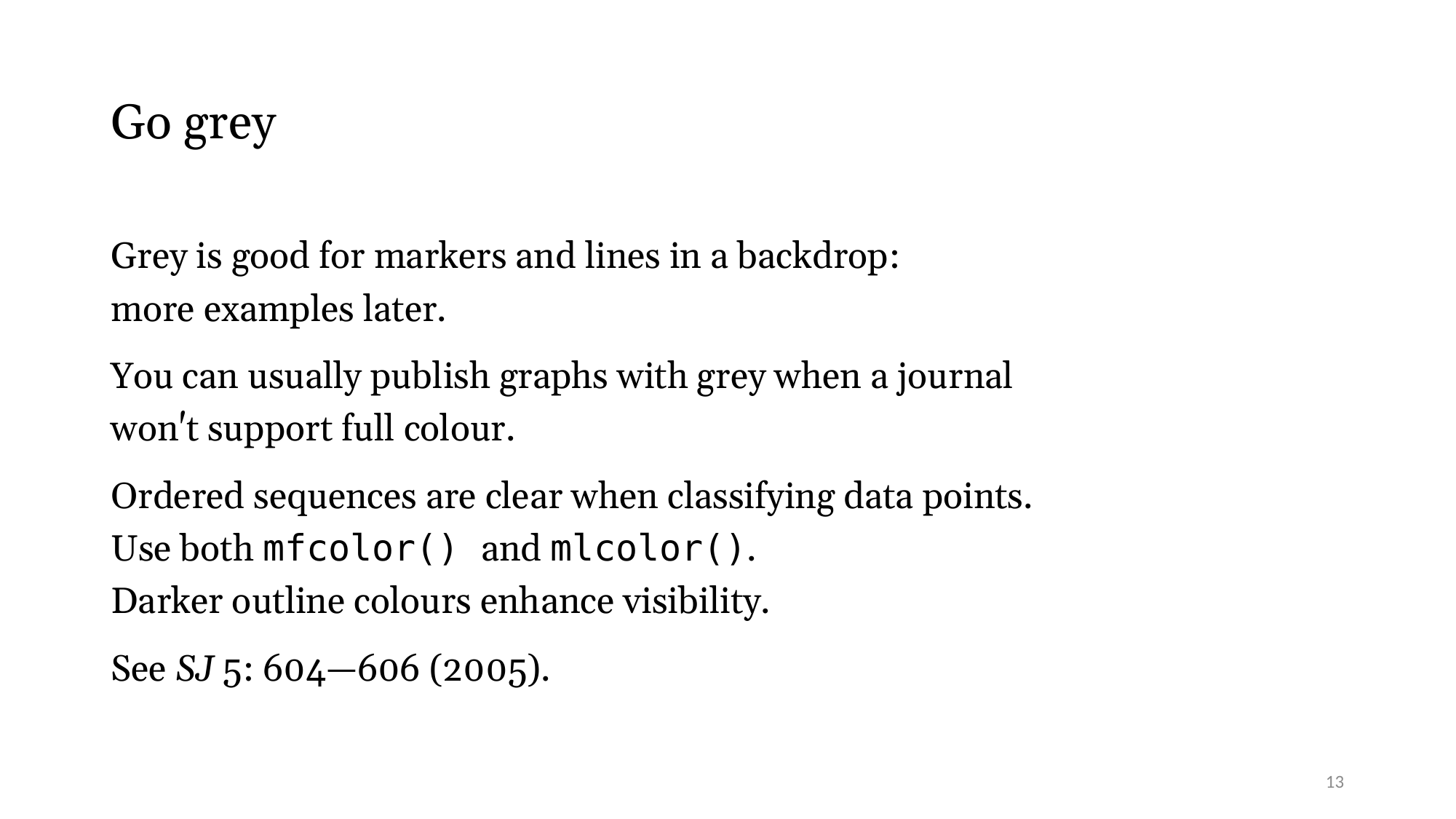

# Go grey
Grey is good for markers and lines in a backdrop:                                              more examples later.
You can usually publish graphs with grey when a journal                            won't support full colour.
Ordered sequences are clear when classifying data points.                              Use both mfcolor() and mlcolor().                                                        Darker outline colours enhance visibility.
See SJ 5: 604―606 (2005).

13